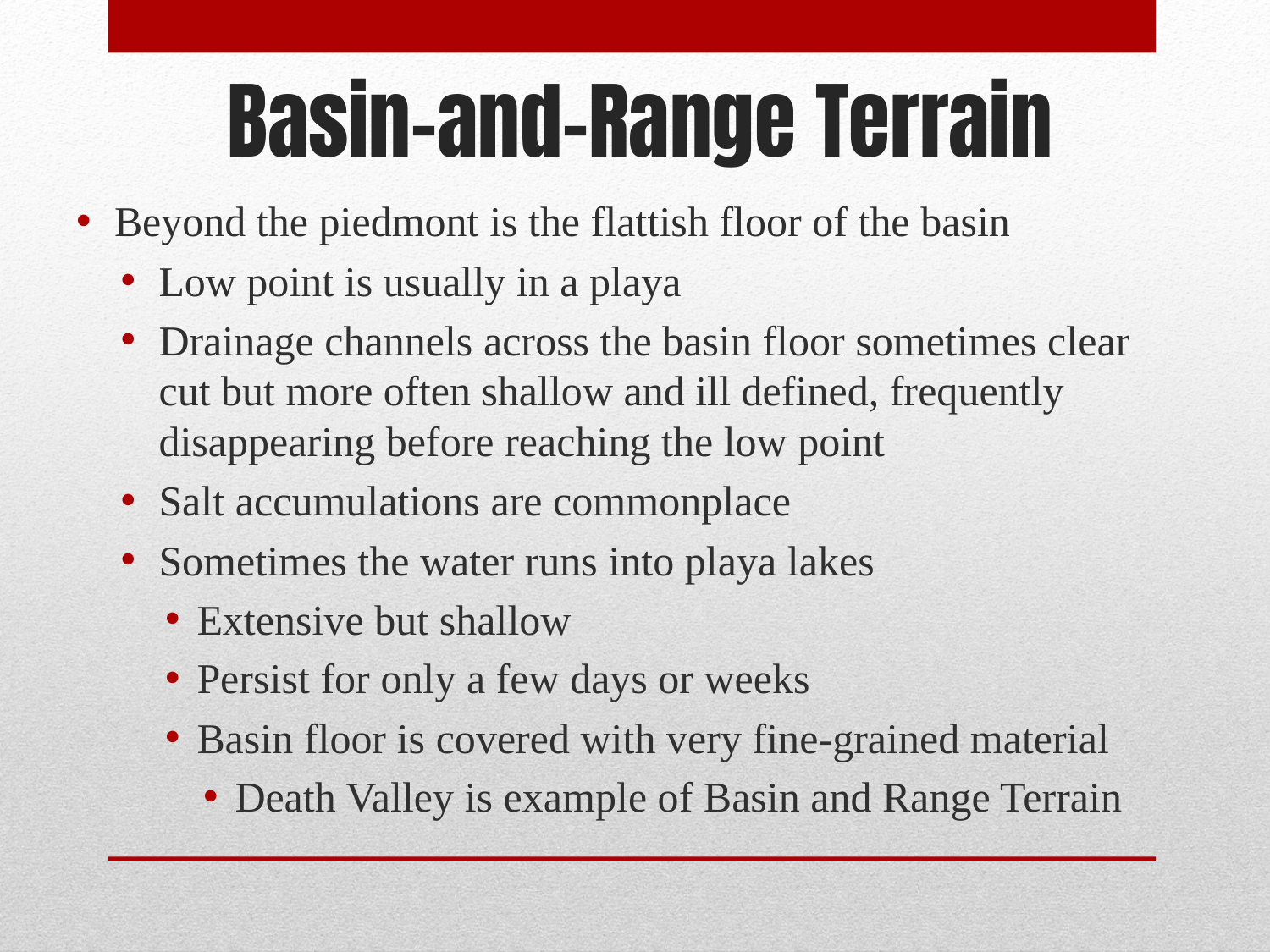

Basin-and-Range Terrain
Beyond the piedmont is the flattish floor of the basin
Low point is usually in a playa
Drainage channels across the basin floor sometimes clear cut but more often shallow and ill defined, frequently disappearing before reaching the low point
Salt accumulations are commonplace
Sometimes the water runs into playa lakes
Extensive but shallow
Persist for only a few days or weeks
Basin floor is covered with very fine-grained material
Death Valley is example of Basin and Range Terrain